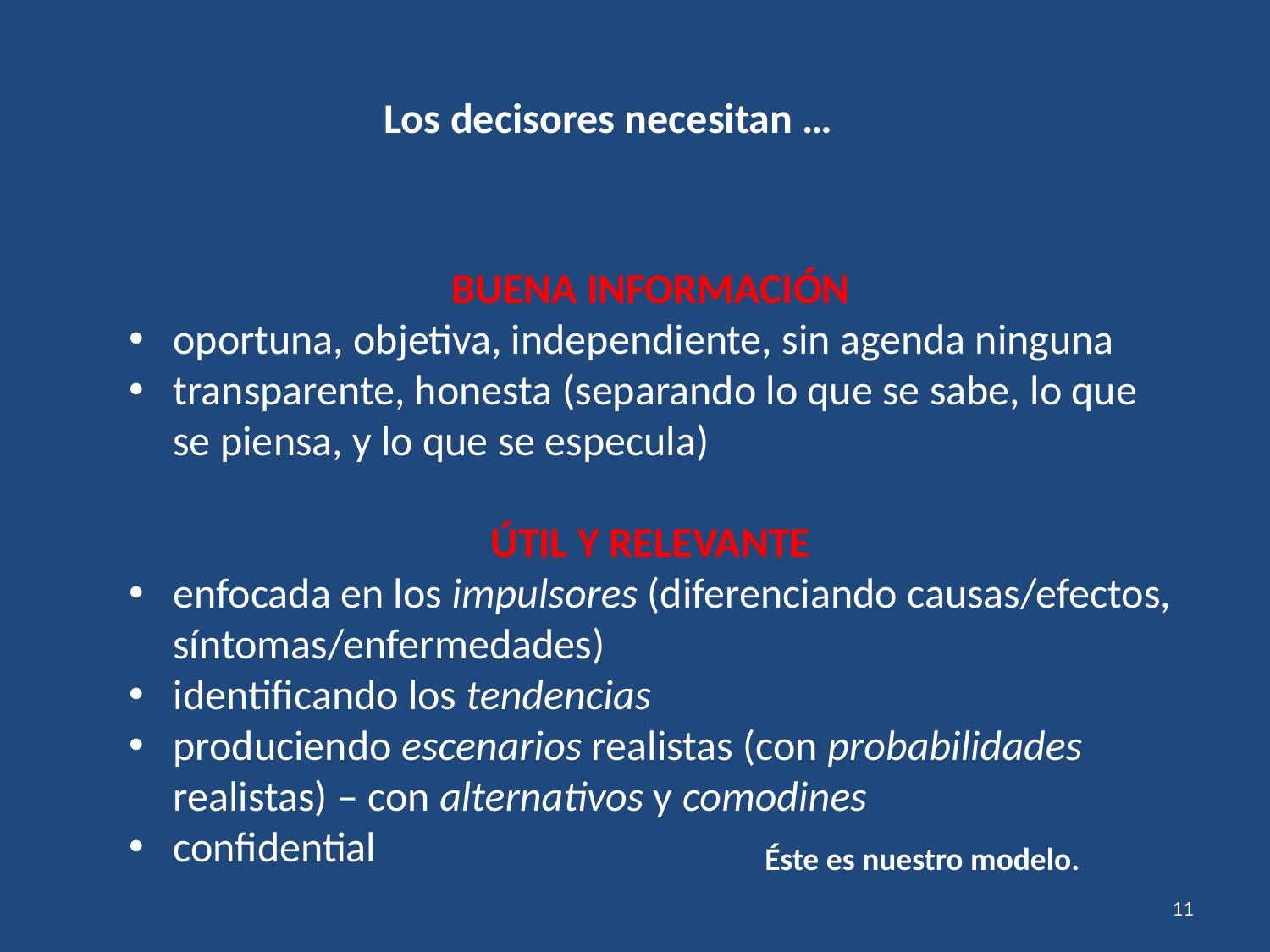

Los decisores necesitan …

BUENA INFORMACIÓN
oportuna, objetiva, independiente, sin agenda ninguna
transparente, honesta (separando lo que se sabe, lo que se piensa, y lo que se especula)
ÚTIL Y RELEVANTE
enfocada en los impulsores (diferenciando causas/efectos, síntomas/enfermedades)
identificando los tendencias
produciendo escenarios realistas (con probabilidades realistas) – con alternativos y comodines
confidential
Éste es nuestro modelo.
11